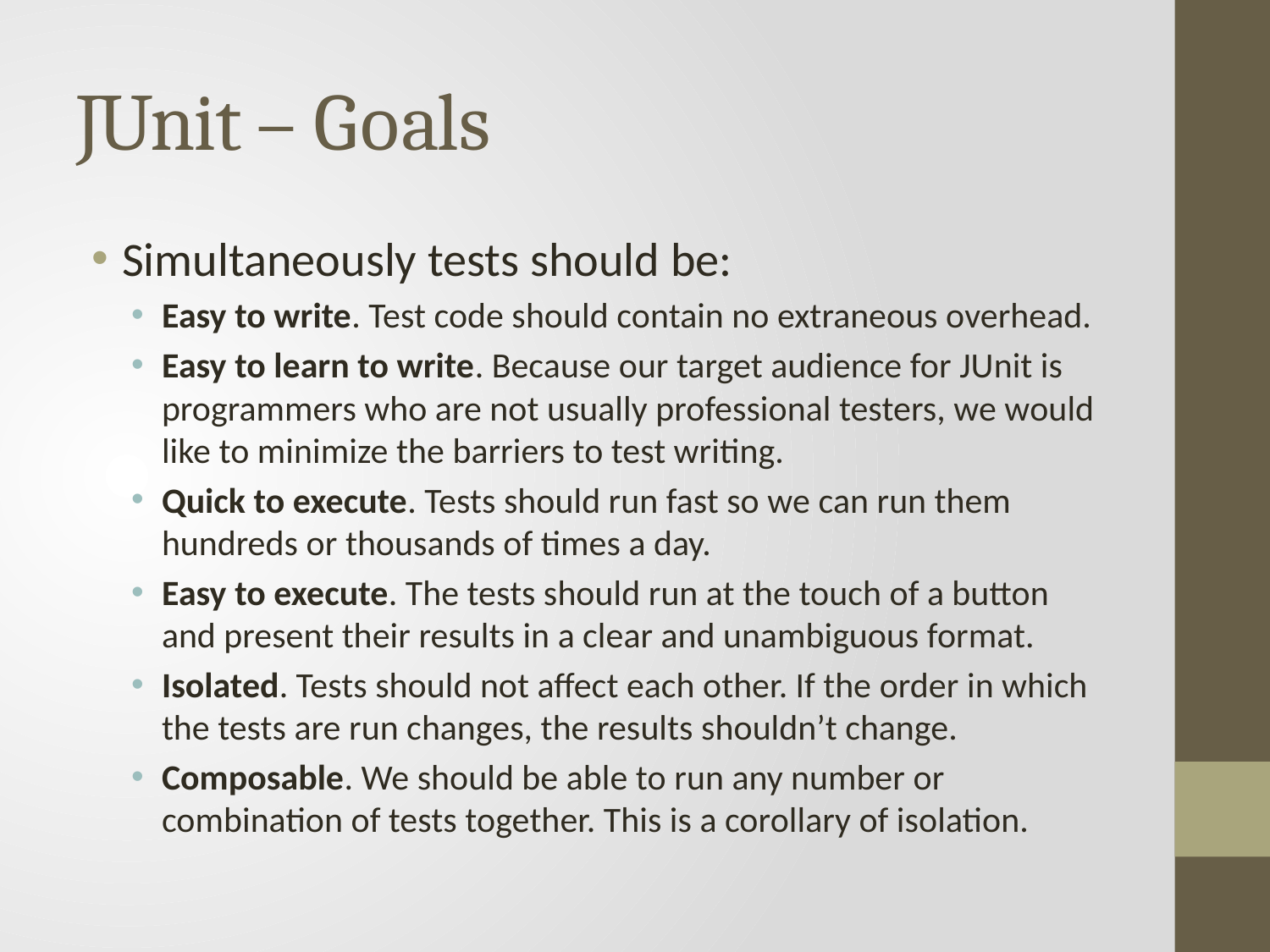

# JUnit – Goals
Simultaneously tests should be:
Easy to write. Test code should contain no extraneous overhead.
Easy to learn to write. Because our target audience for JUnit is programmers who are not usually professional testers, we would like to minimize the barriers to test writing.
Quick to execute. Tests should run fast so we can run them hundreds or thousands of times a day.
Easy to execute. The tests should run at the touch of a button and present their results in a clear and unambiguous format.
Isolated. Tests should not affect each other. If the order in which the tests are run changes, the results shouldn’t change.
Composable. We should be able to run any number or combination of tests together. This is a corollary of isolation.